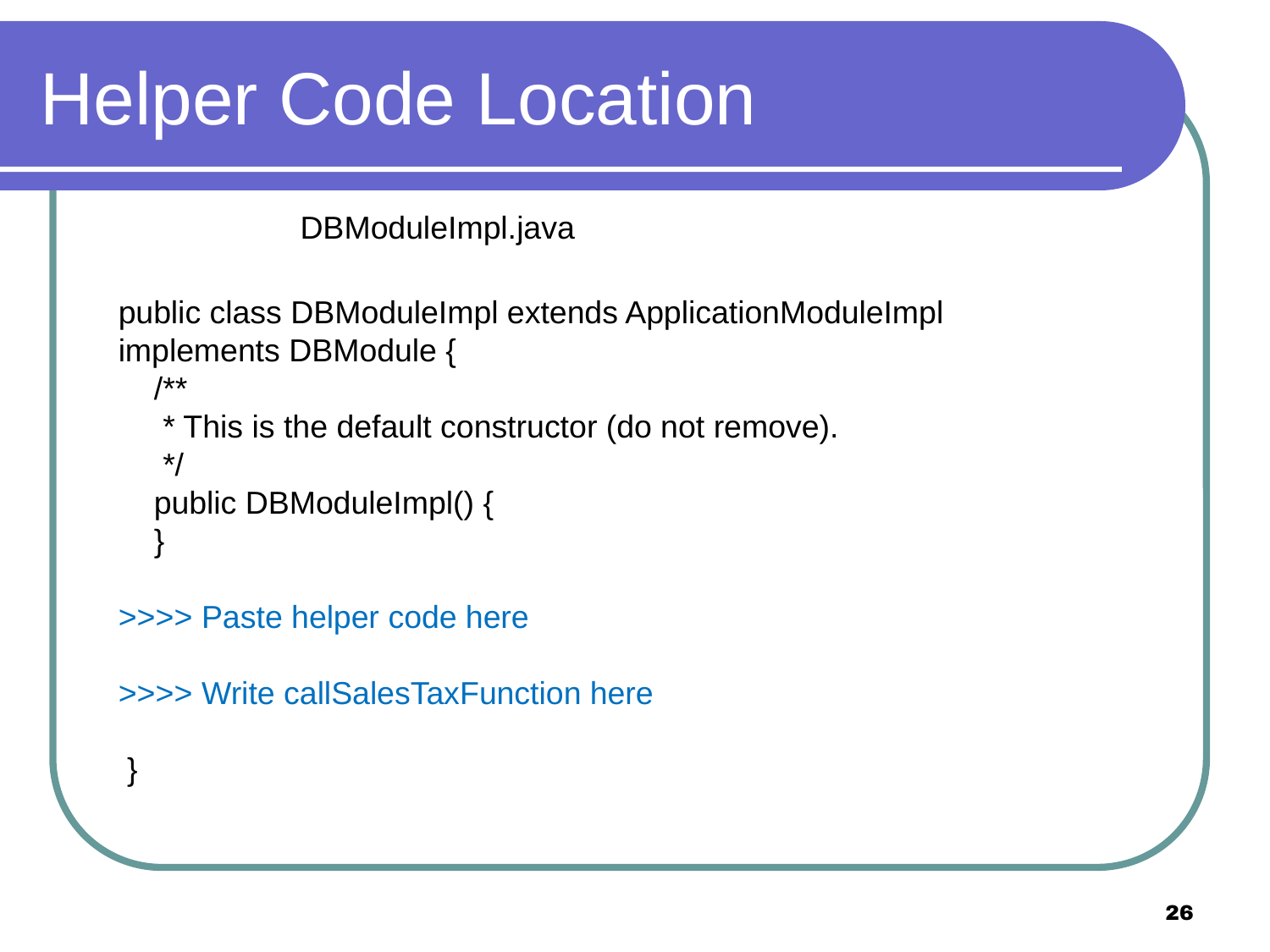

# Helper Code Location
DBModuleImpl.java
public class DBModuleImpl extends ApplicationModuleImpl implements DBModule {
    /**
     * This is the default constructor (do not remove).
     */
    public DBModuleImpl() {
    }

>>>> Paste helper code here

>>>> Write callSalesTaxFunction here

 }
26